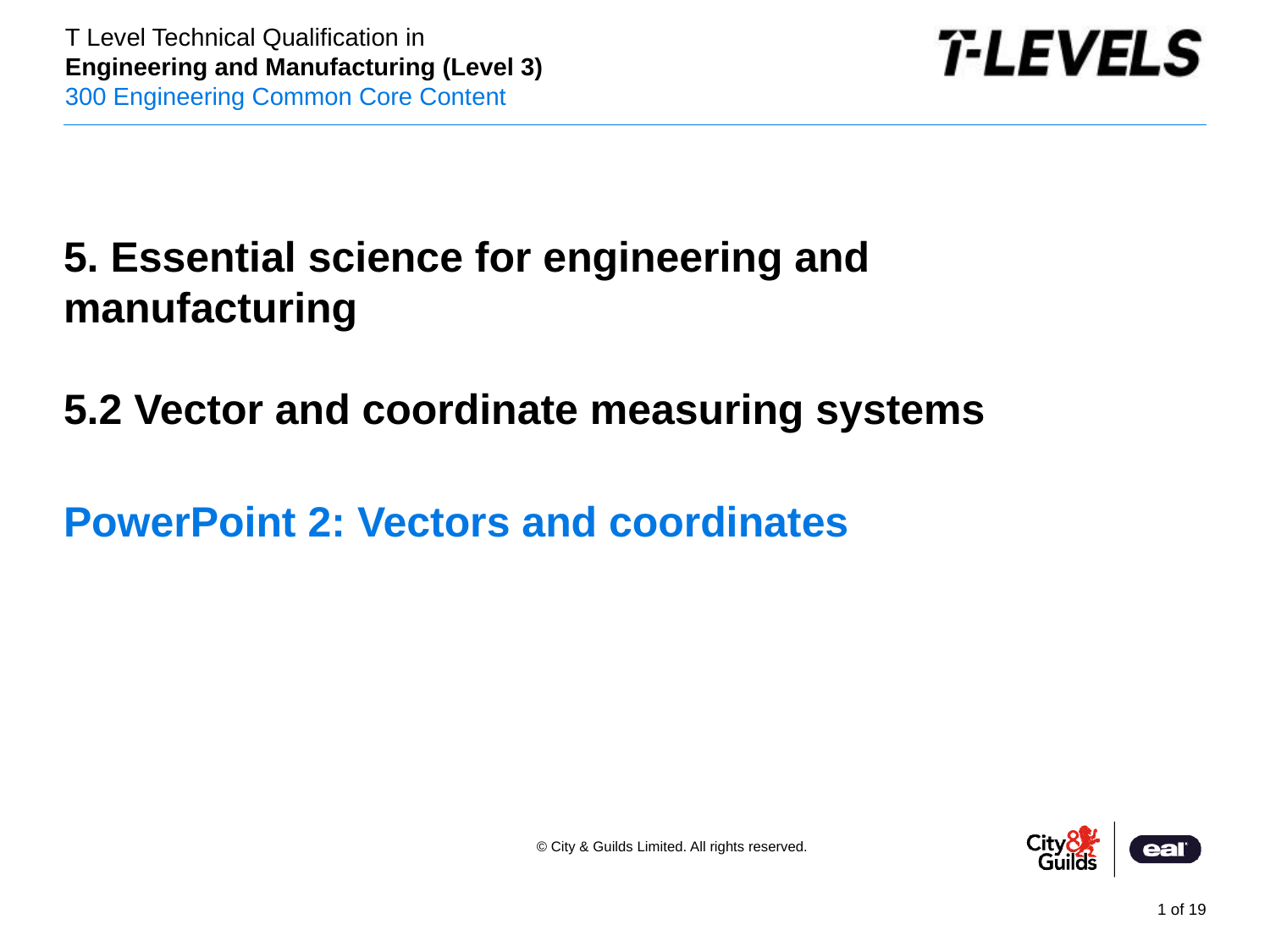

PowerPoint presentation
5. Essential science for engineering and manufacturing

5.2 Vector and coordinate measuring systems
# PowerPoint 2: Vectors and coordinates